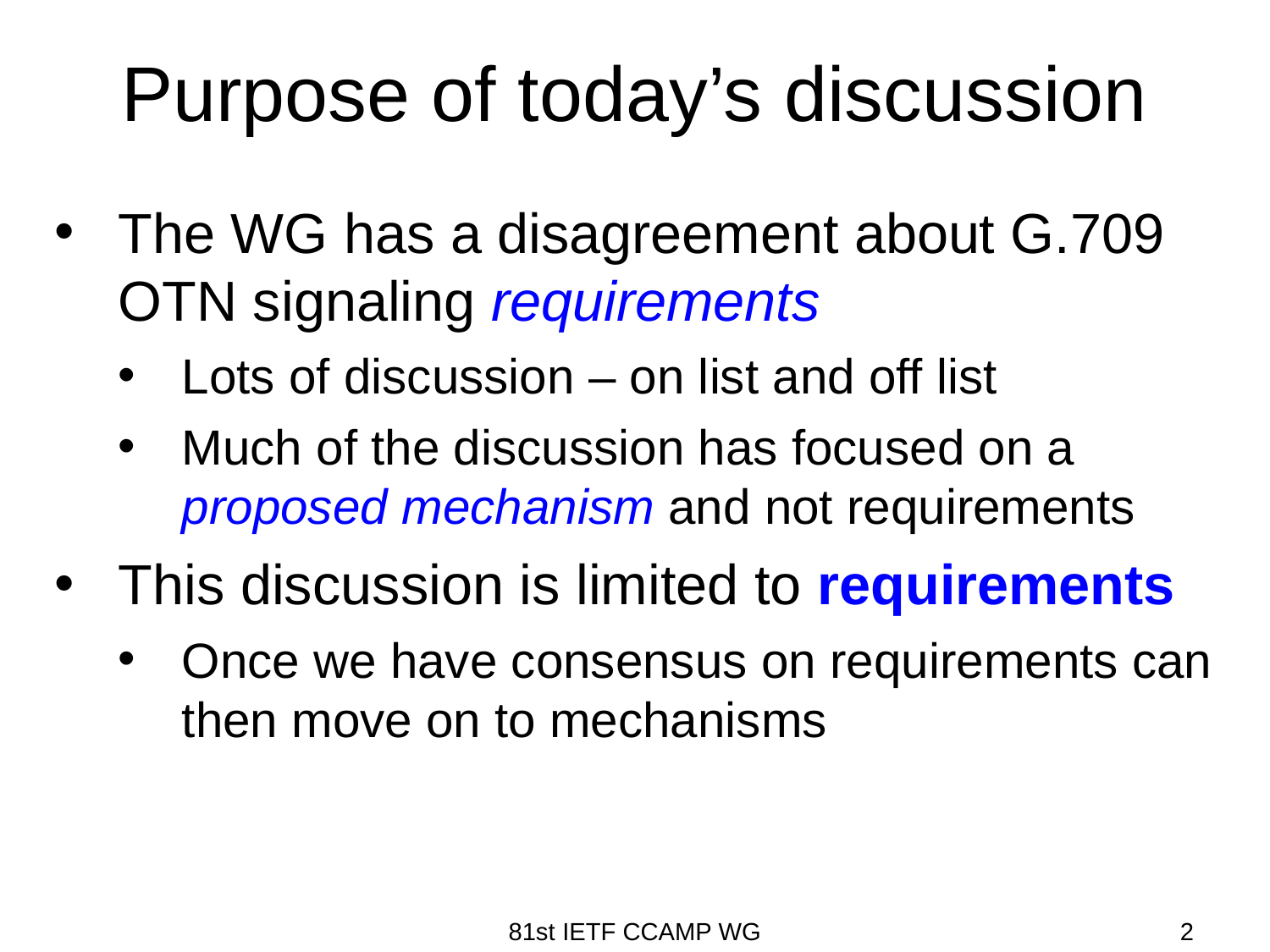

# Purpose of today’s discussion
The WG has a disagreement about G.709 OTN signaling requirements
Lots of discussion – on list and off list
Much of the discussion has focused on a
proposed mechanism and not requirements
This discussion is limited to requirements
Once we have consensus on requirements can then move on to mechanisms
81st IETF CCAMP WG
2